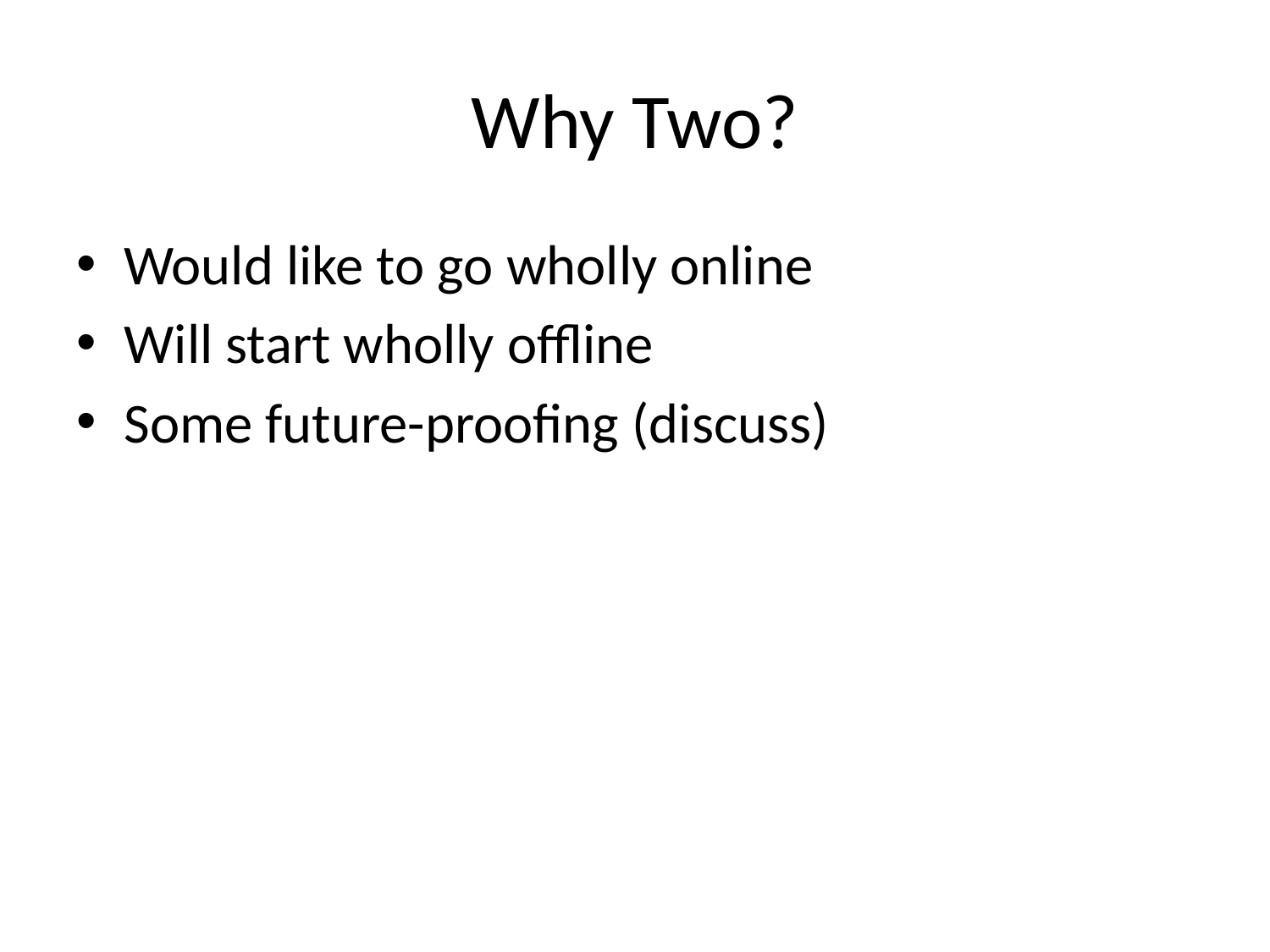

# Why Two?
Would like to go wholly online
Will start wholly offline
Some future-proofing (discuss)